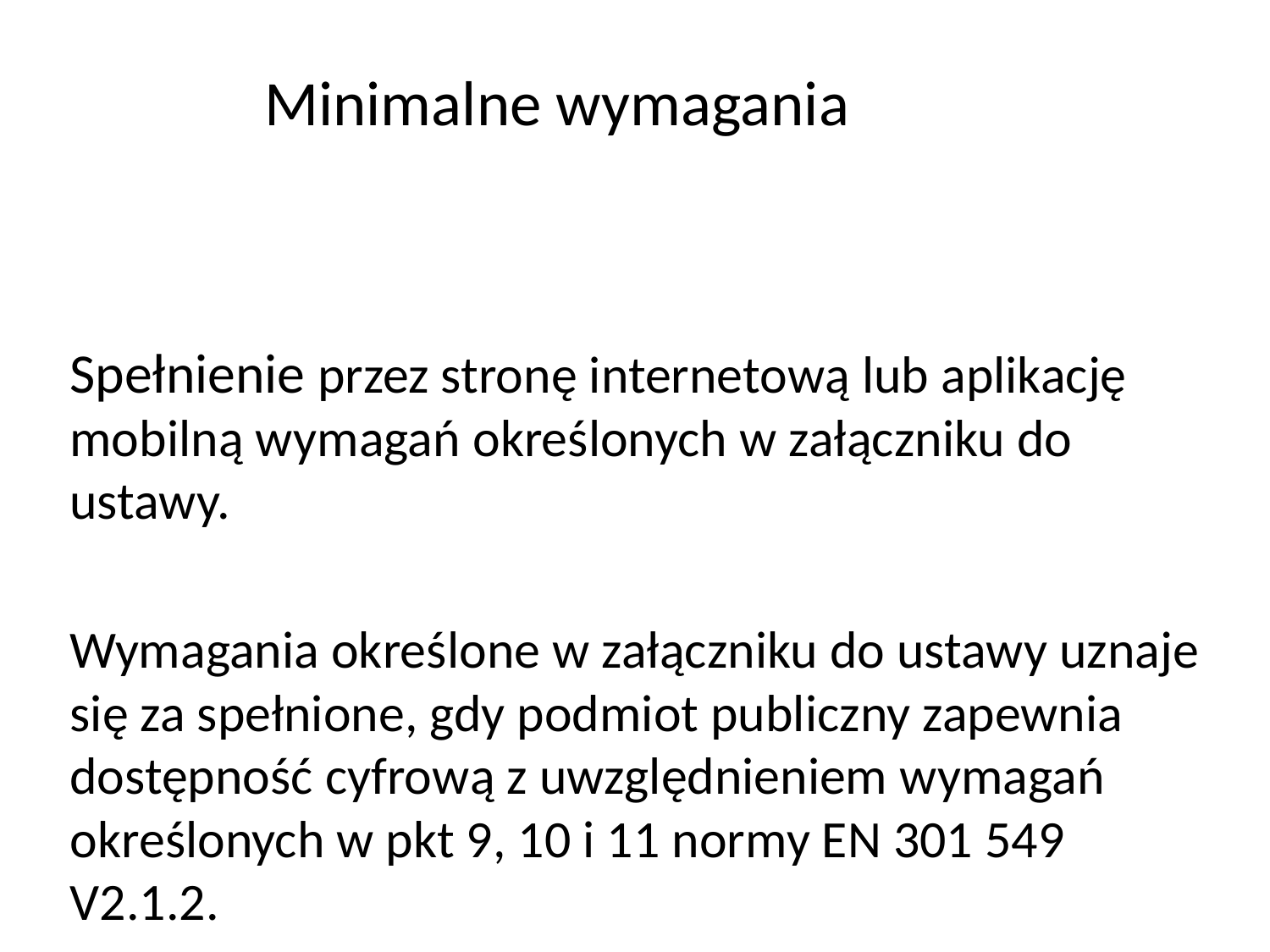

# Minimalne wymagania

Spełnienie przez stronę internetową lub aplikację mobilną wymagań określonych w załączniku do ustawy.

Wymagania określone w załączniku do ustawy uznaje się za spełnione, gdy podmiot publiczny zapewnia dostępność cyfrową z uwzględnieniem wymagań określonych w pkt 9, 10 i 11 normy EN 301 549 V2.1.2.